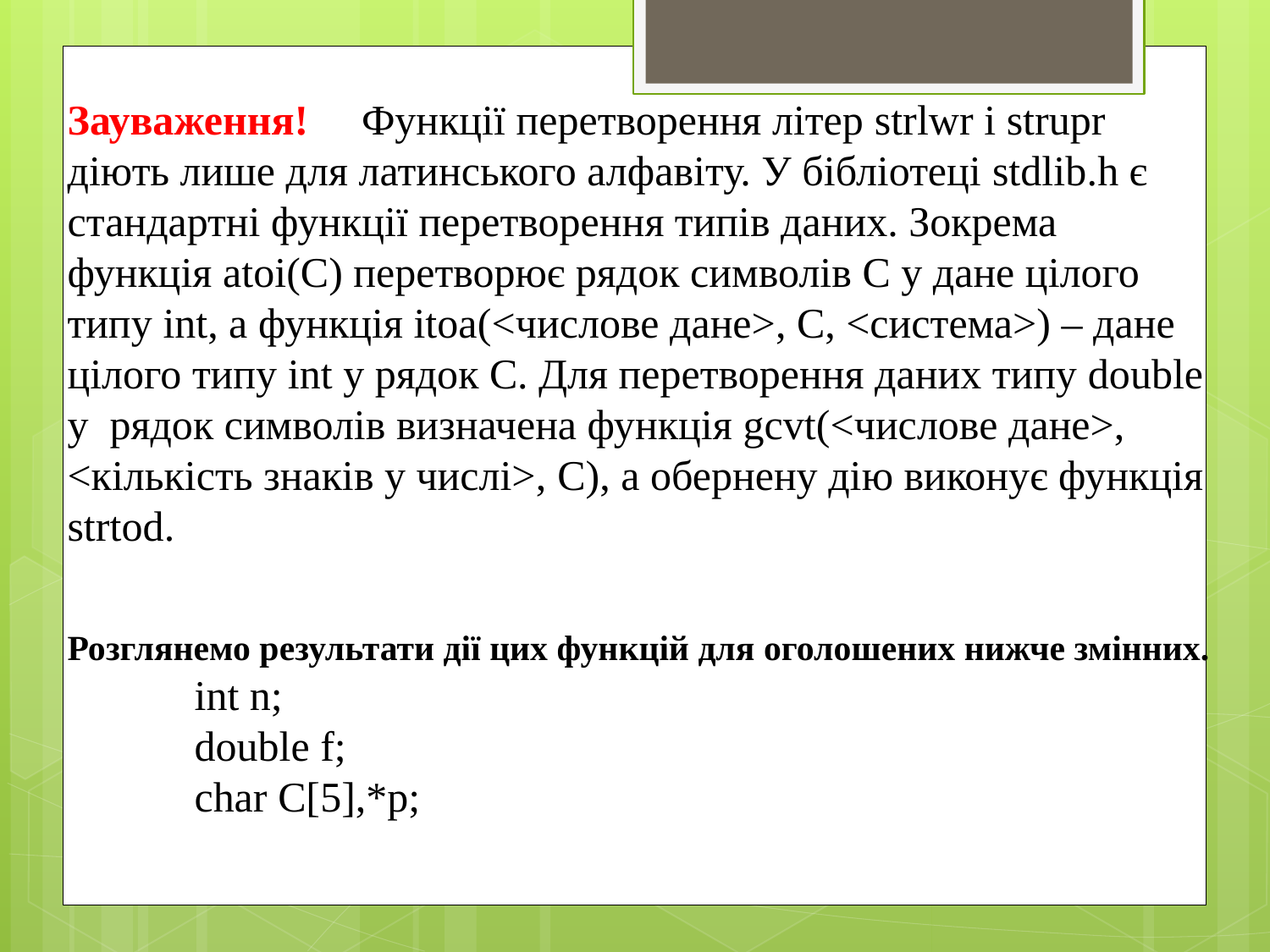

Зауваження!     Функції перетворення літер strlwr і strupr діють лише для латинського алфавіту. У бібліотеці stdlib.h є стандартні функції перетворення типів даних. Зокрема функція atoi(С) перетворює рядок символів C у дане цілого типу int, а функція itoa(<числове дане>, C, <система>) – дане цілого типу int у рядок С. Для перетворення даних типу double у  рядок символів визначена функція gcvt(<числове дане>, <кількість знаків у числі>, C), а обернену дію виконує функція strtod.

Розглянемо результати дії цих функцій для оголошених нижче змінних.
	int n;
	double f;
	char C[5],*p;